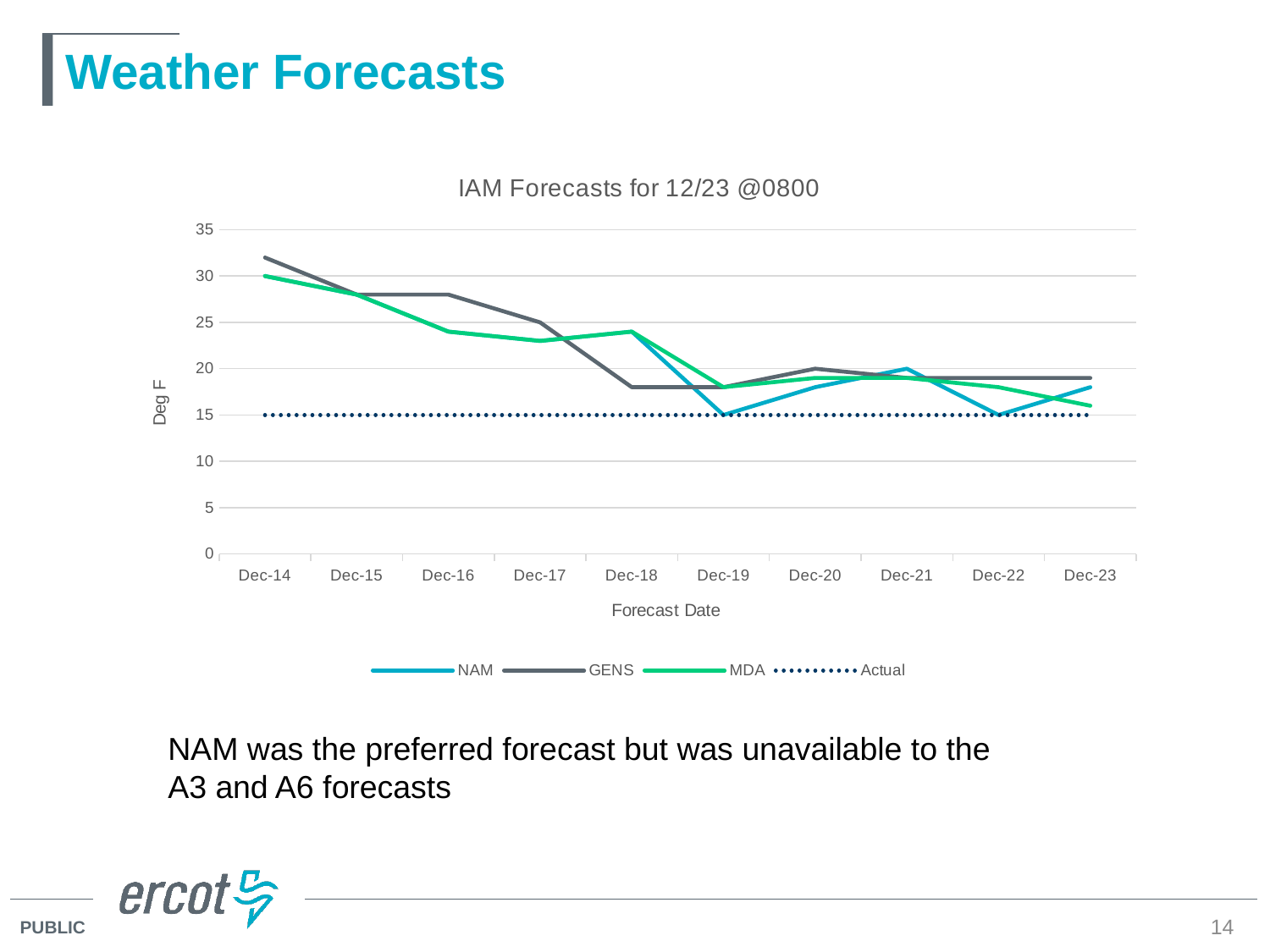

# Weather Forecasts

### Chart: IAM Forecasts for 12/23 @0800

| Category |  |  |  |  |
|---|---|---|---|---|
| 44909 | 30.0 | 32.0 | 30.0 | 15.0 |
| 44910 | 28.0 | 28.0 | 28.0 | 15.0 |
| 44911 | 24.0 | 28.0 | 24.0 | 15.0 |
| 44912 | 23.0 | 25.0 | 23.0 | 15.0 |
| 44913 | 24.0 | 18.0 | 24.0 | 15.0 |
| 44914 | 15.0 | 18.0 | 18.0 | 15.0 |
| 44915 | 18.0 | 20.0 | 19.0 | 15.0 |
| 44916 | 20.0 | 19.0 | 19.0 | 15.0 |
| 44917 | 15.0 | 19.0 | 18.0 | 15.0 |
| 44918 | 18.0 | 19.0 | 16.0 | 15.0 |
NAM was the preferred forecast but was unavailable to the A3 and A6 forecasts
14